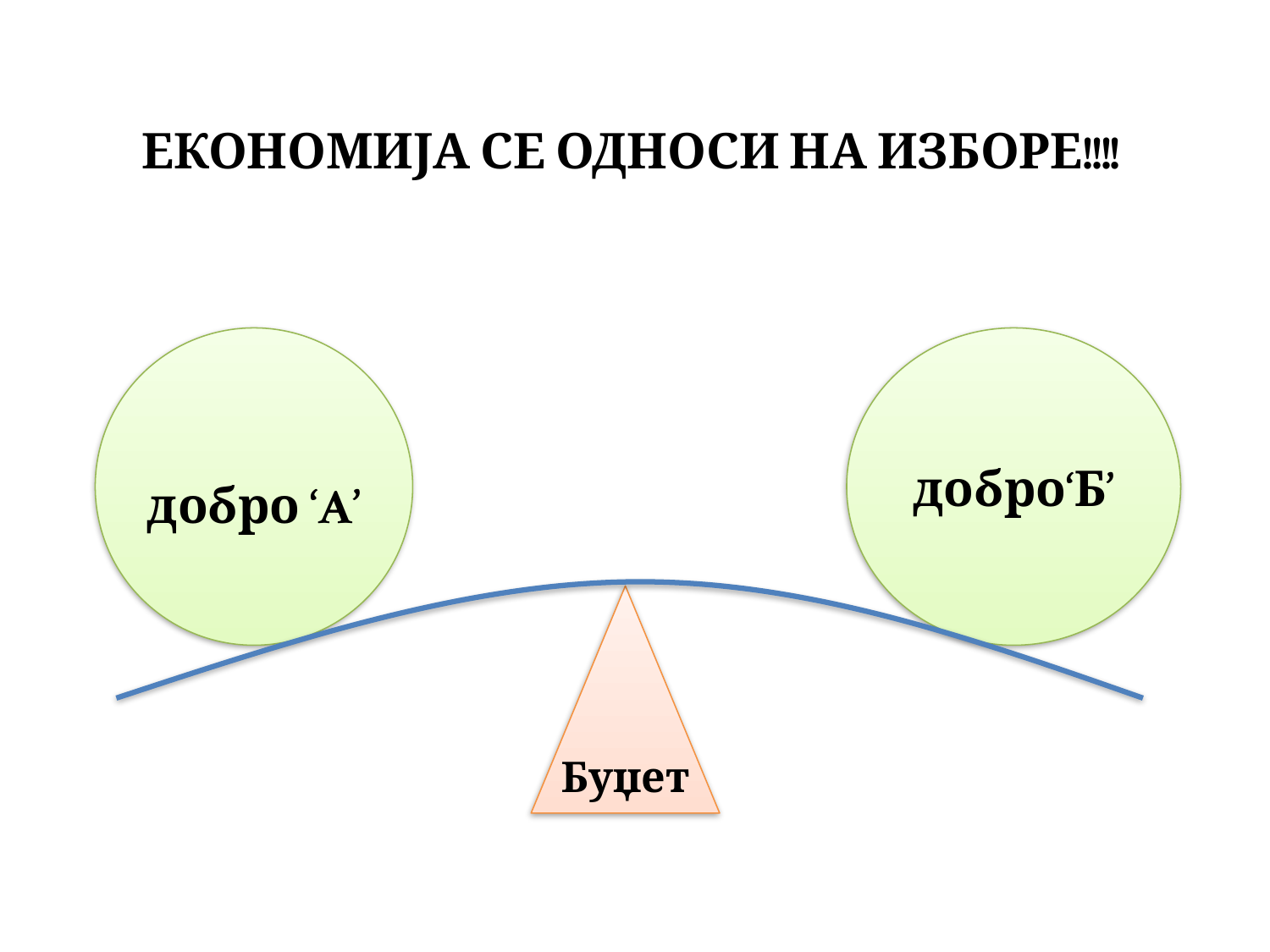

# ЕКОНОМИЈА СЕ ОДНОСИ НА ИЗБОРЕ!!!!

добро ‘A’
добро‘Б’

Буџет